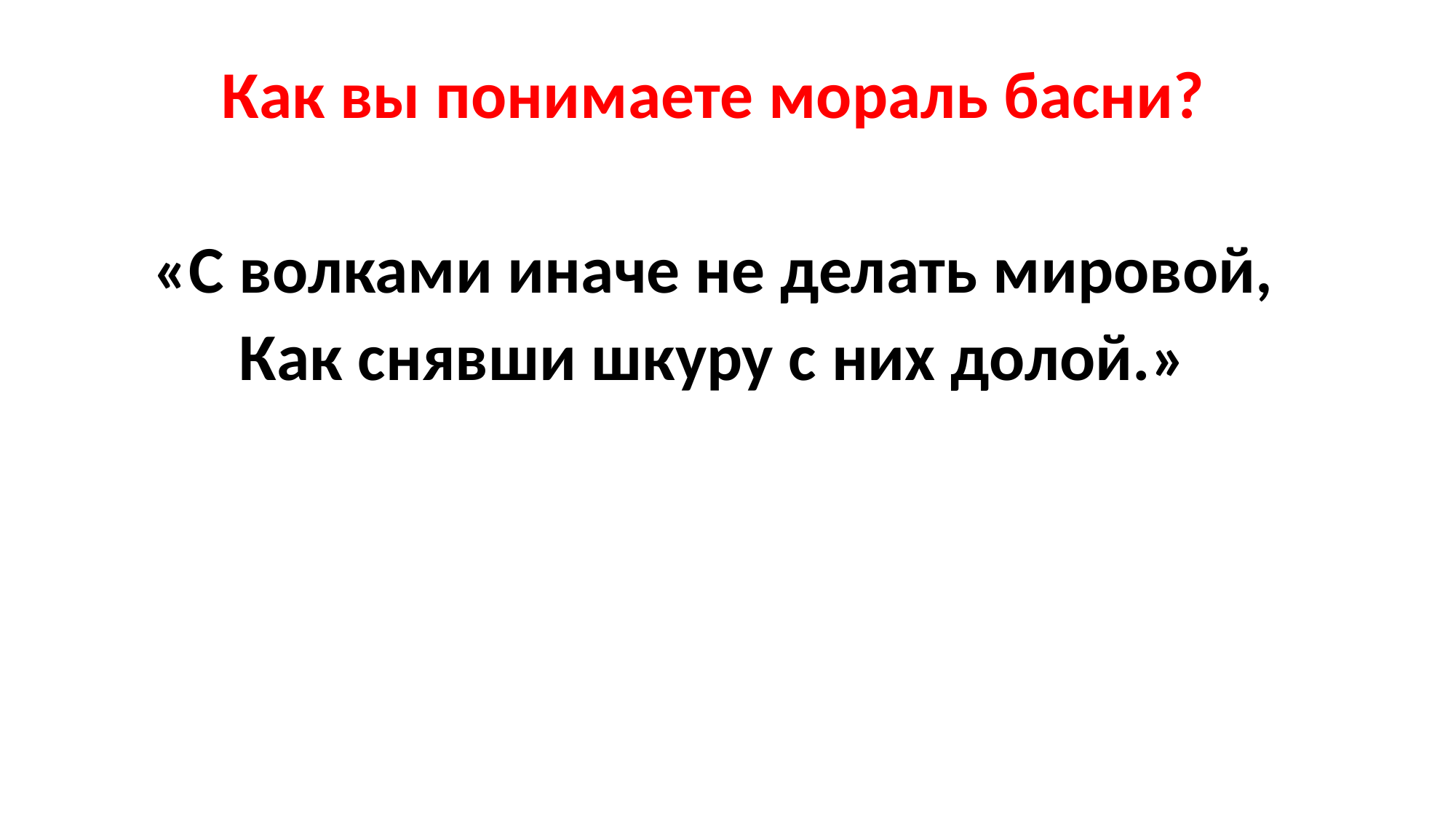

Как вы понимаете мораль басни?

«С волками иначе не делать мировой,
Как снявши шкуру с них долой.»